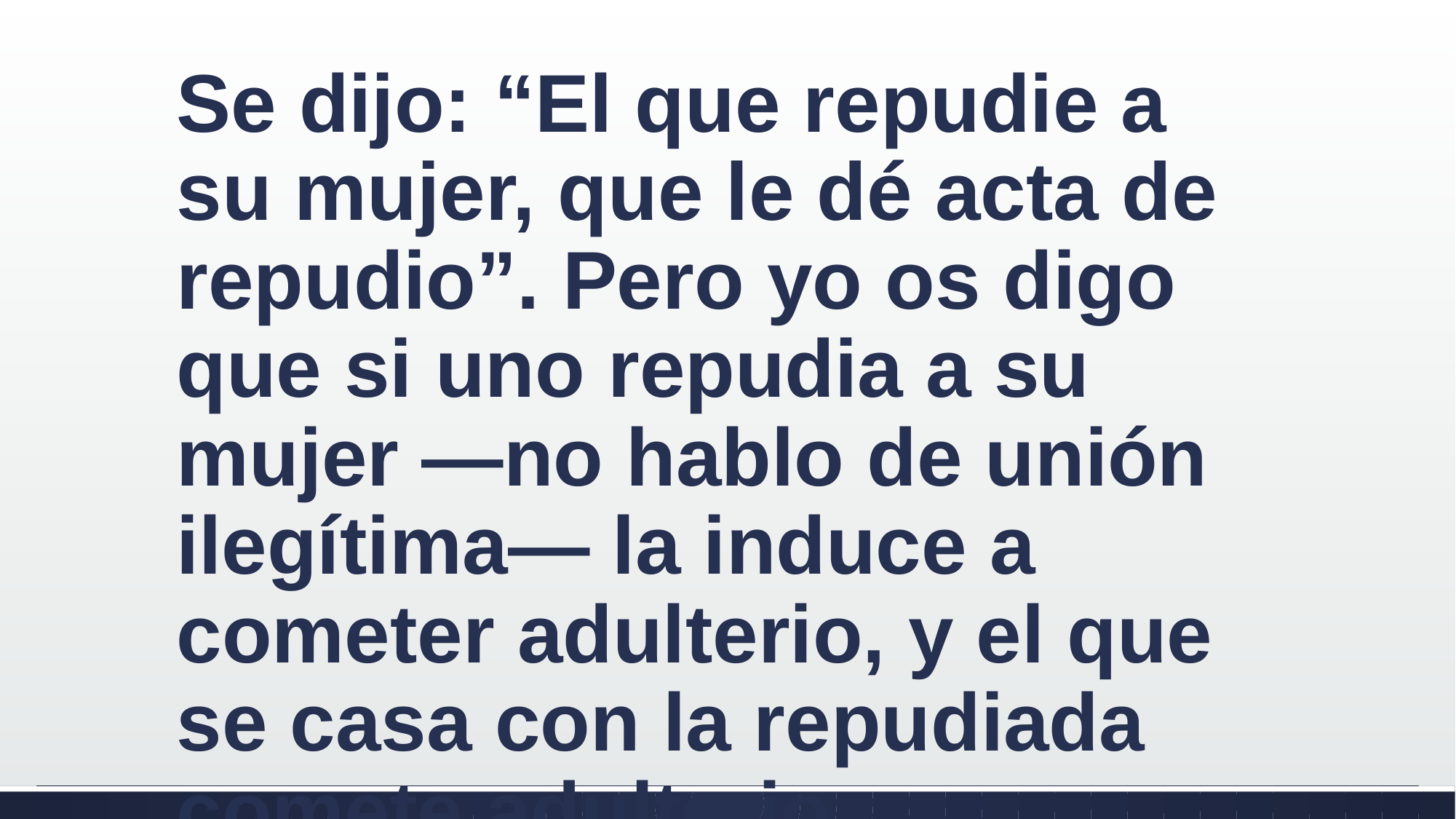

#
Se dijo: “El que repudie a su mujer, que le dé acta de repudio”. Pero yo os digo que si uno repudia a su mujer —no hablo de unión ilegítima— la induce a cometer adulterio, y el que se casa con la repudiada comete adulterio.